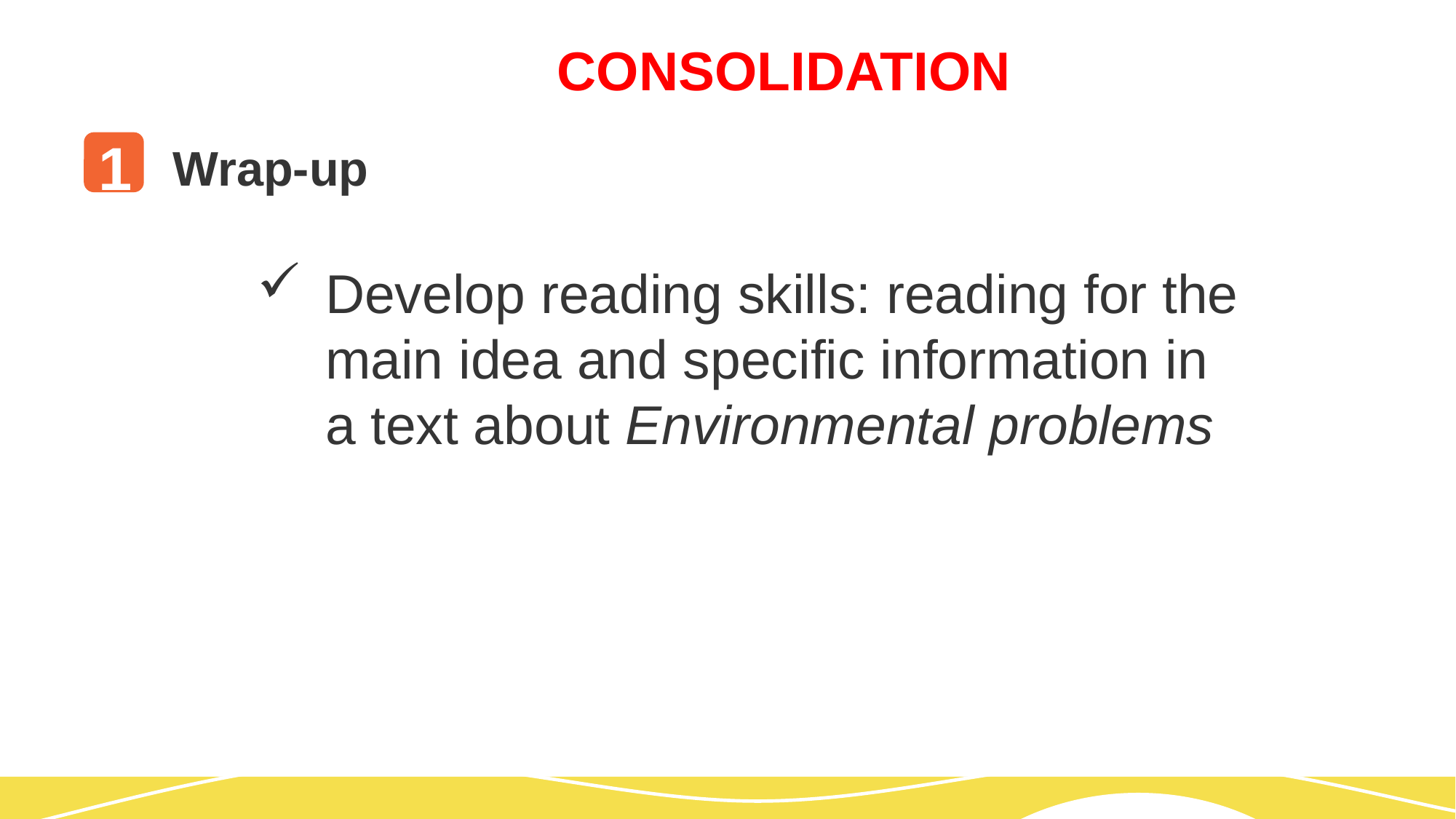

CONSOLIDATION
1

Wrap-up
Develop reading skills: reading for the main idea and specific information in a text about Environmental problems